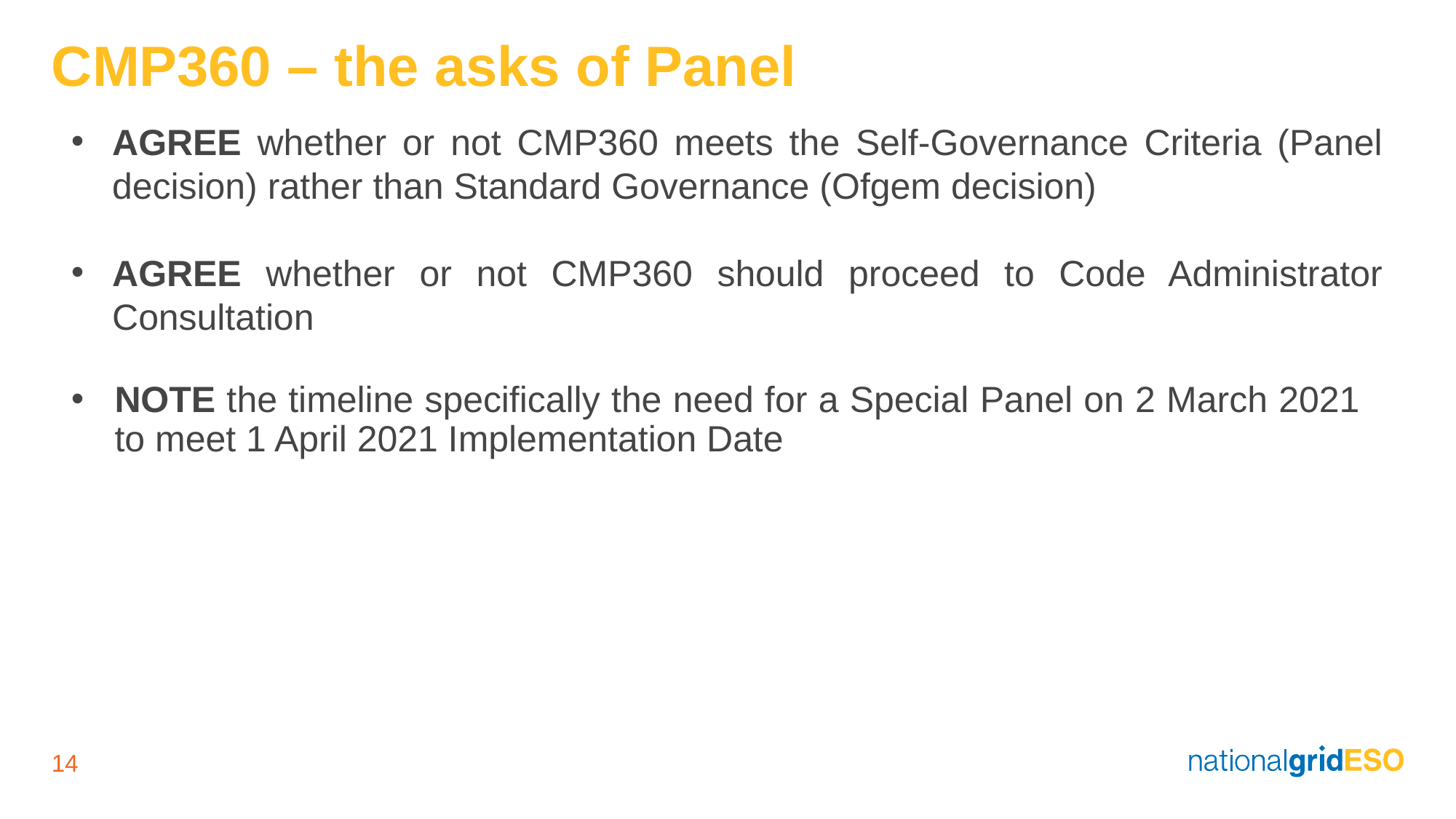

# CMP360 – the asks of Panel
AGREE whether or not CMP360 meets the Self-Governance Criteria (Panel decision) rather than Standard Governance (Ofgem decision)

AGREE whether or not CMP360 should proceed to Code Administrator Consultation

NOTE the timeline specifically the need for a Special Panel on 2 March 2021   to meet 1 April 2021 Implementation Date